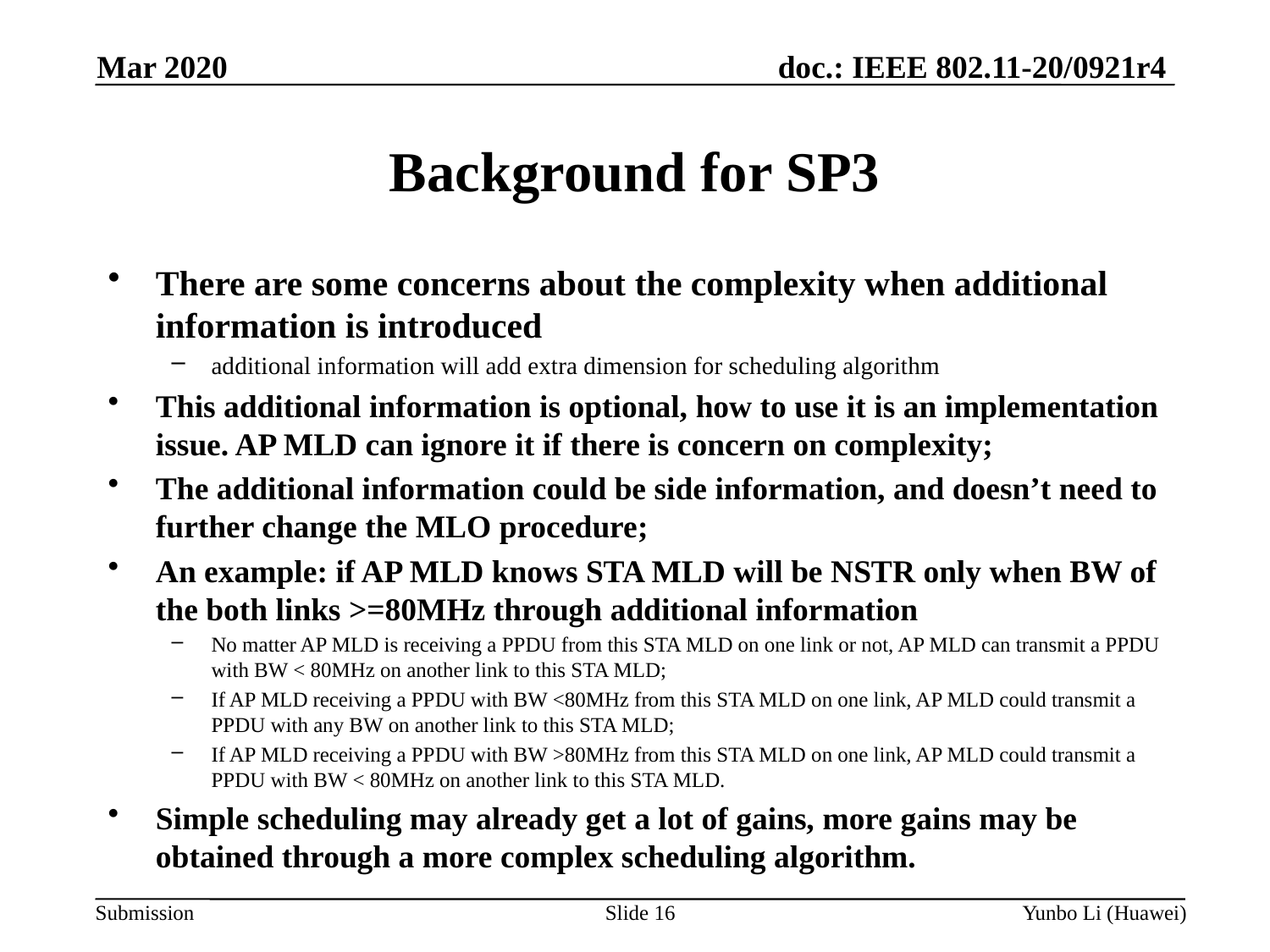

Mar 2020
Background for SP3
There are some concerns about the complexity when additional information is introduced
additional information will add extra dimension for scheduling algorithm
This additional information is optional, how to use it is an implementation issue. AP MLD can ignore it if there is concern on complexity;
The additional information could be side information, and doesn’t need to further change the MLO procedure;
An example: if AP MLD knows STA MLD will be NSTR only when BW of the both links >=80MHz through additional information
No matter AP MLD is receiving a PPDU from this STA MLD on one link or not, AP MLD can transmit a PPDU with BW < 80MHz on another link to this STA MLD;
If AP MLD receiving a PPDU with BW <80MHz from this STA MLD on one link, AP MLD could transmit a PPDU with any BW on another link to this STA MLD;
If AP MLD receiving a PPDU with BW >80MHz from this STA MLD on one link, AP MLD could transmit a PPDU with BW < 80MHz on another link to this STA MLD.
Simple scheduling may already get a lot of gains, more gains may be obtained through a more complex scheduling algorithm.
Slide 16
Yunbo Li (Huawei)